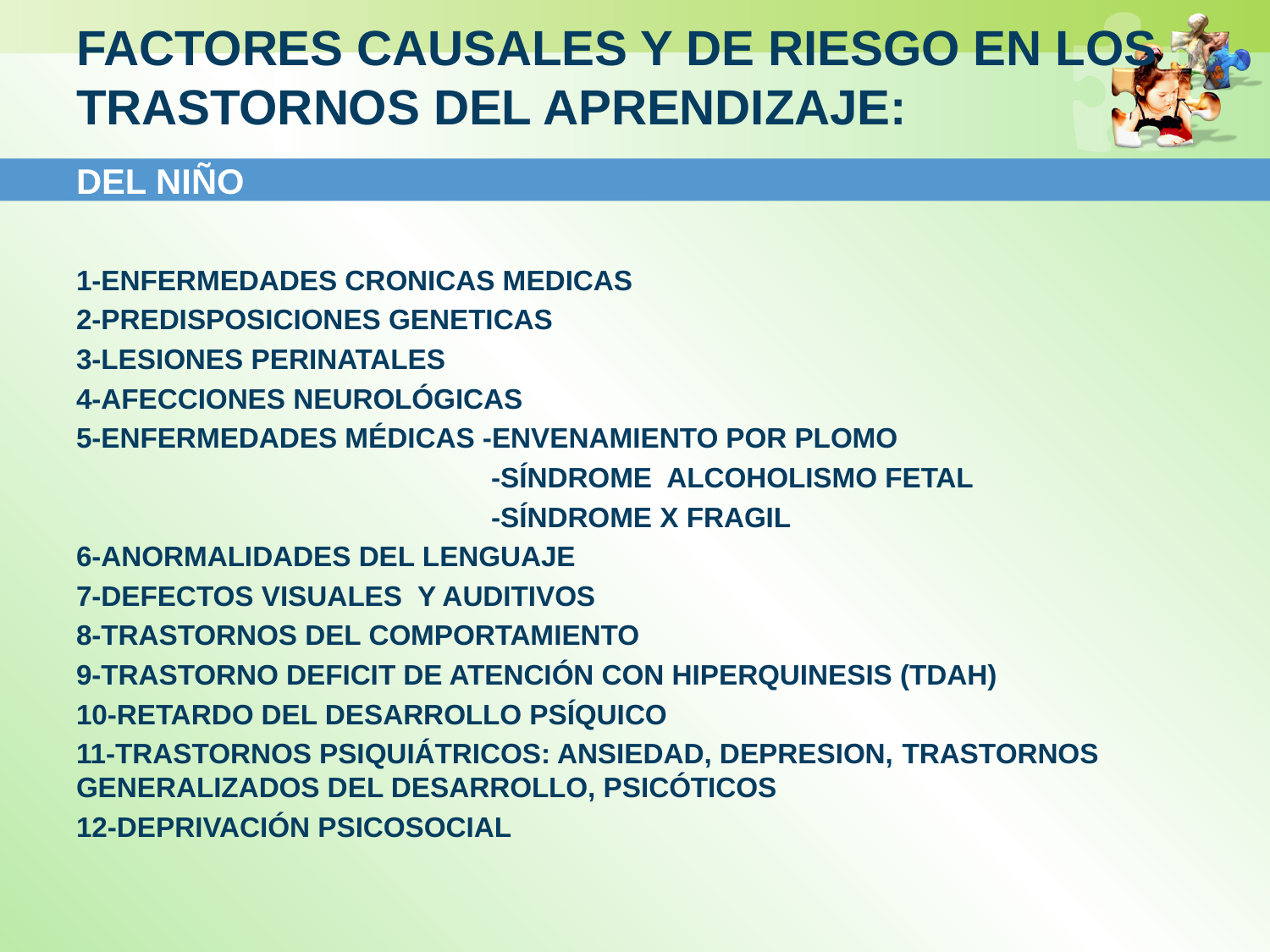

# FACTORES CAUSALES Y DE RIESGO EN LOS TRASTORNOS DEL APRENDIZAJE:
DEL NIÑO
1-ENFERMEDADES CRONICAS MEDICAS
2-PREDISPOSICIONES GENETICAS
3-LESIONES PERINATALES
4-AFECCIONES NEUROLÓGICAS
5-ENFERMEDADES MÉDICAS -ENVENAMIENTO POR PLOMO
                                                     -SÍNDROME  ALCOHOLISMO FETAL
                                                     -SÍNDROME X FRAGIL
6-ANORMALIDADES DEL LENGUAJE
7-DEFECTOS VISUALES  Y AUDITIVOS
8-TRASTORNOS DEL COMPORTAMIENTO
9-TRASTORNO DEFICIT DE ATENCIÓN CON HIPERQUINESIS (TDAH)
10-RETARDO DEL DESARROLLO PSÍQUICO
11-TRASTORNOS PSIQUIÁTRICOS: ANSIEDAD, DEPRESION, TRASTORNOS GENERALIZADOS DEL DESARROLLO, PSICÓTICOS
12-DEPRIVACIÓN PSICOSOCIAL